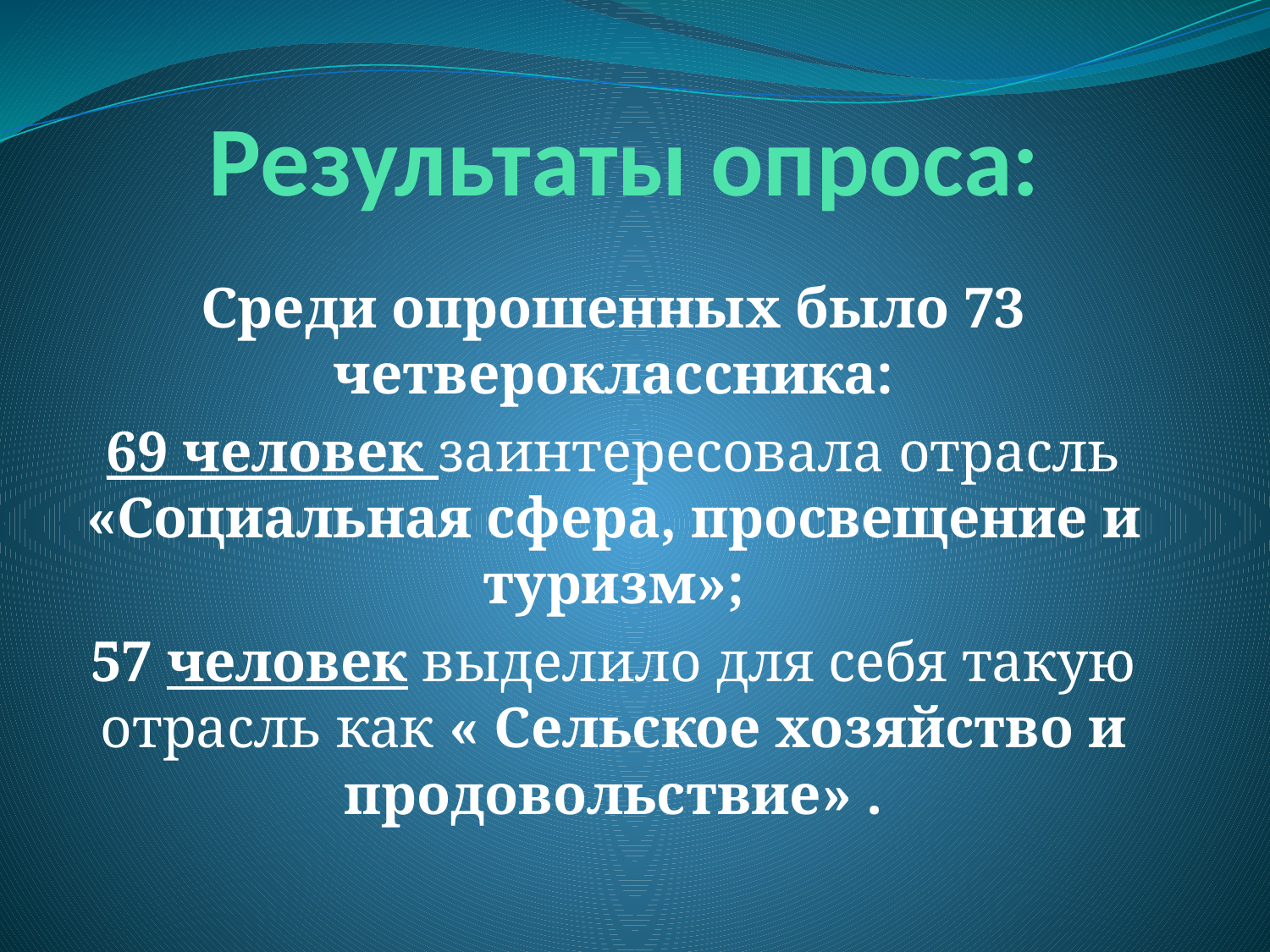

# Результаты опроса:
Среди опрошенных было 73 четвероклассника:
69 человек заинтересовала отрасль «Социальная сфера, просвещение и туризм»;
57 человек выделило для себя такую отрасль как « Сельское хозяйство и продовольствие» .